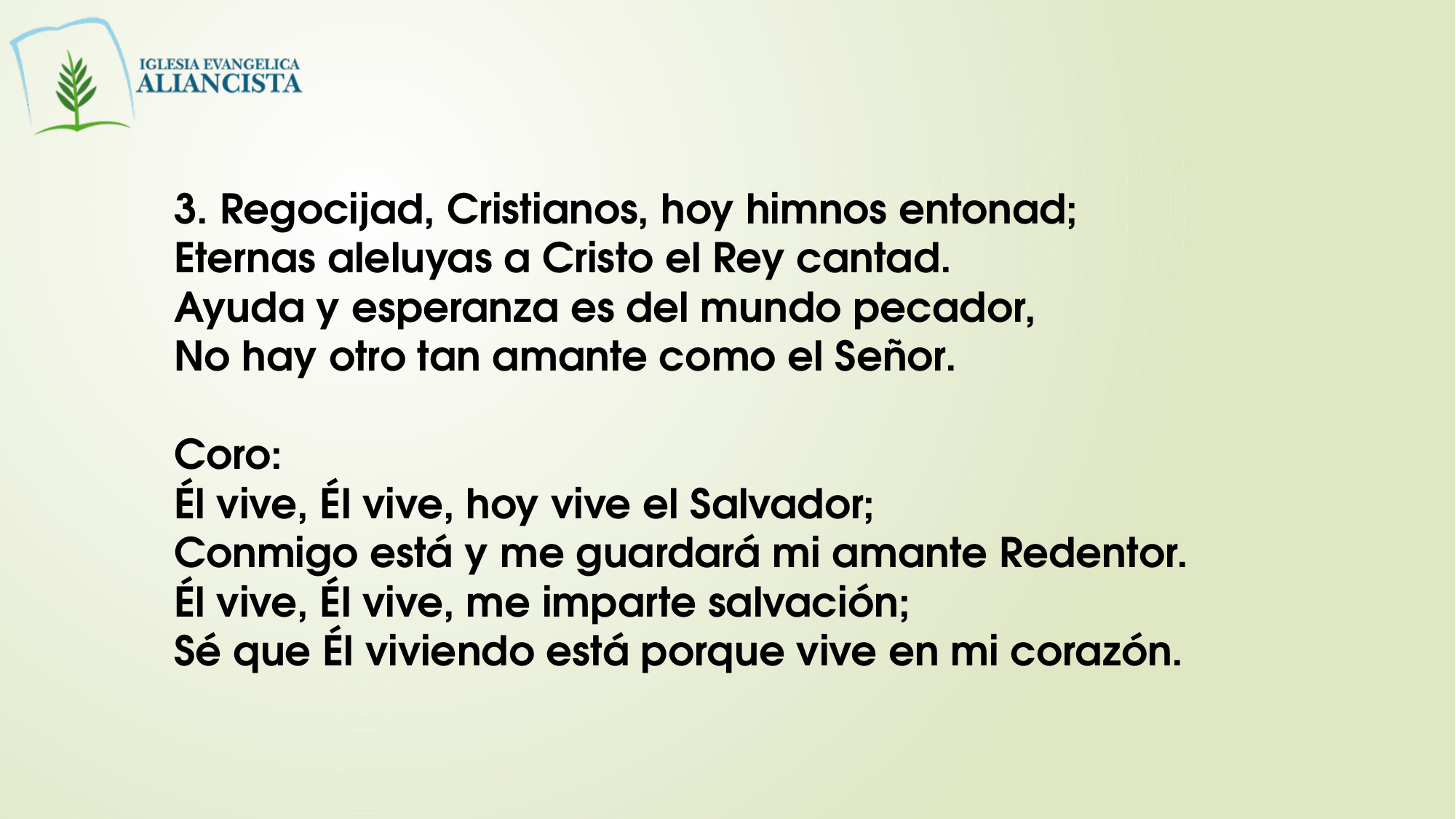

3. Regocijad, Cristianos, hoy himnos entonad;
Eternas aleluyas a Cristo el Rey cantad.
Ayuda y esperanza es del mundo pecador,
No hay otro tan amante como el Señor.

Coro:
Él vive, Él vive, hoy vive el Salvador;
Conmigo está y me guardará mi amante Redentor.
Él vive, Él vive, me imparte salvación;
Sé que Él viviendo está porque vive en mi corazón.